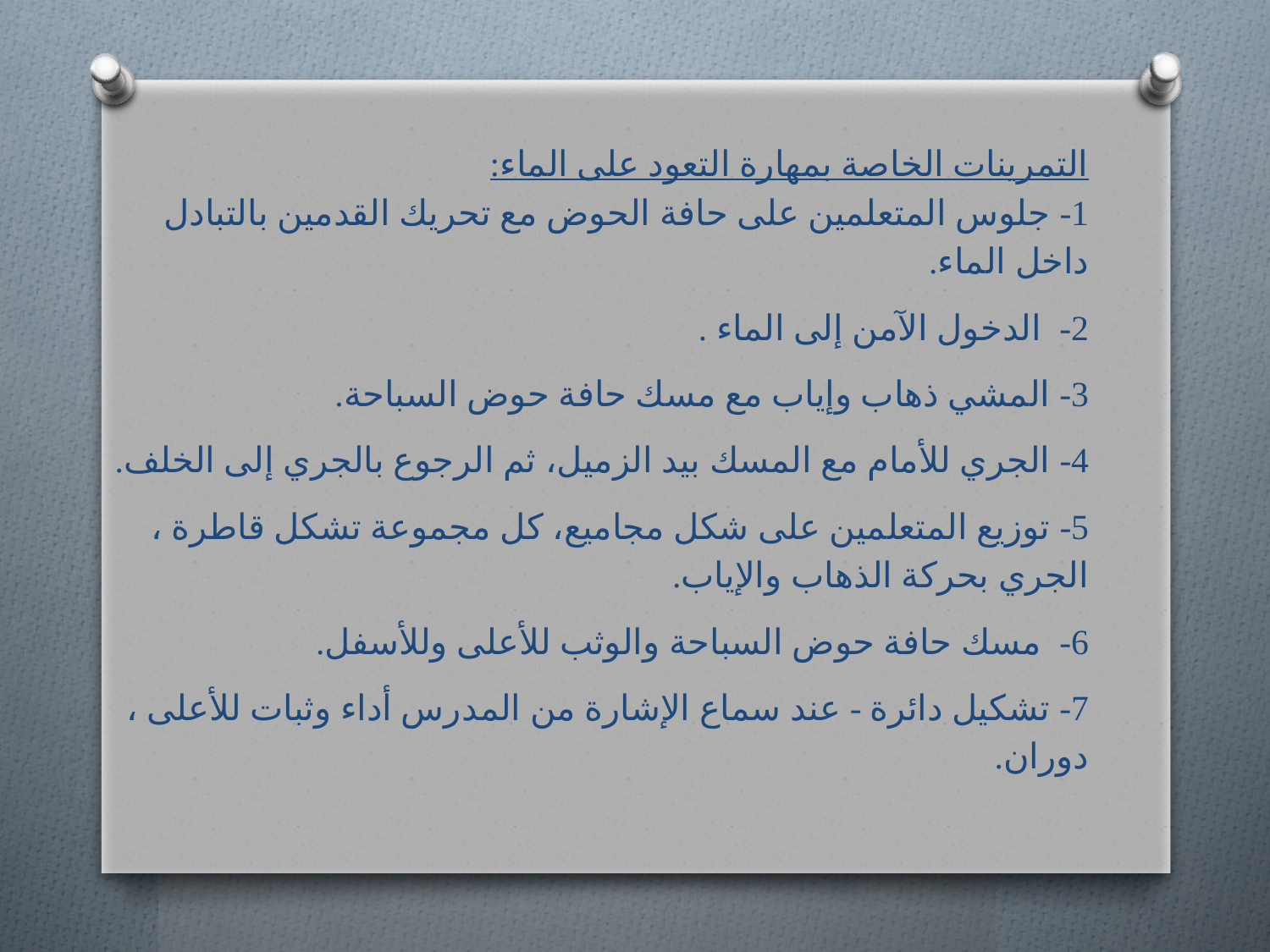

التمرينات الخاصة بمهارة التعود على الماء:
1- جلوس المتعلمين على حافة الحوض مع تحريك القدمين بالتبادل داخل الماء.
2-  الدخول الآمن إلى الماء .
3- المشي ذهاب وإياب مع مسك حافة حوض السباحة.
4- الجري للأمام مع المسك بيد الزميل، ثم الرجوع بالجري إلى الخلف.
5- توزيع المتعلمين على شكل مجاميع، كل مجموعة تشكل قاطرة ، الجري بحركة الذهاب والإياب.
6-  مسك حافة حوض السباحة والوثب للأعلى وللأسفل.
7- تشكيل دائرة - عند سماع الإشارة من المدرس أداء وثبات للأعلى ، دوران.